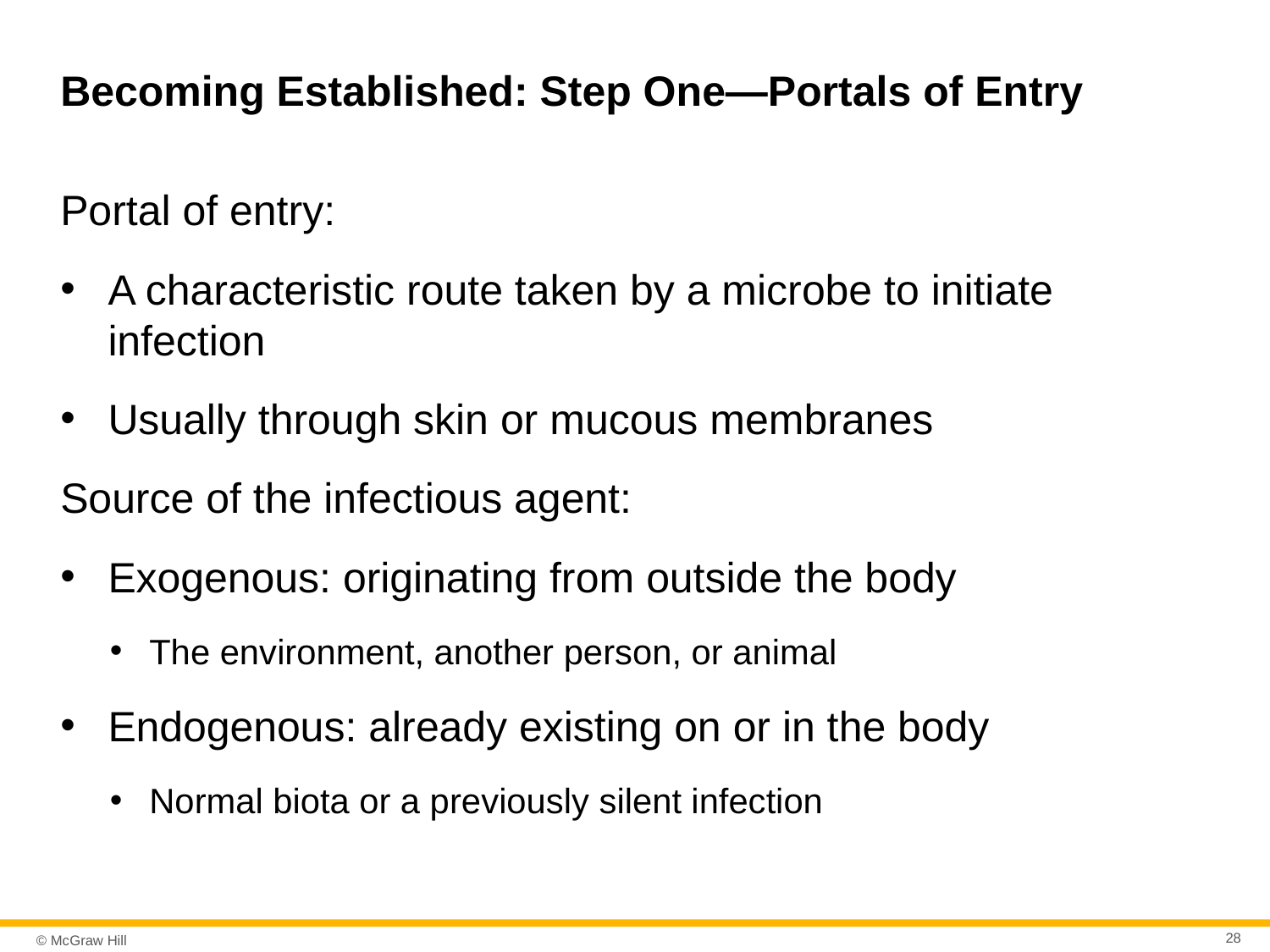

# Becoming Established: Step One—Portals of Entry
Portal of entry:
A characteristic route taken by a microbe to initiate infection
Usually through skin or mucous membranes
Source of the infectious agent:
Exogenous: originating from outside the body
The environment, another person, or animal
Endogenous: already existing on or in the body
Normal biota or a previously silent infection